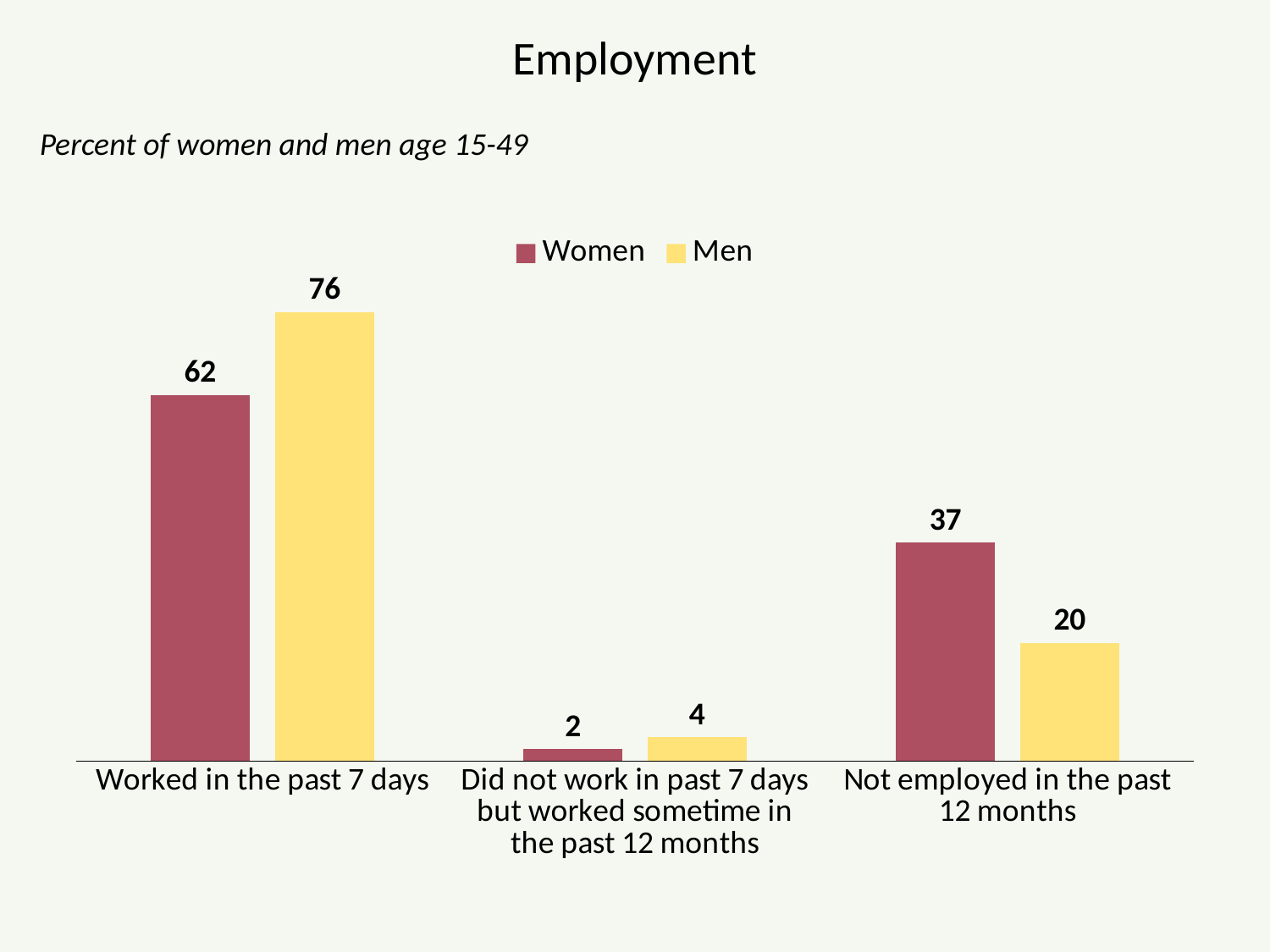

# Employment
Percent of women and men age 15-49

### Chart

| Category | Women | Men |
|---|---|---|
| Worked in the past 7 days | 62.0 | 76.0 |
| Did not work in past 7 days but worked sometime in the past 12 months | 2.0 | 4.0 |
| Not employed in the past 12 months | 37.0 | 20.0 |